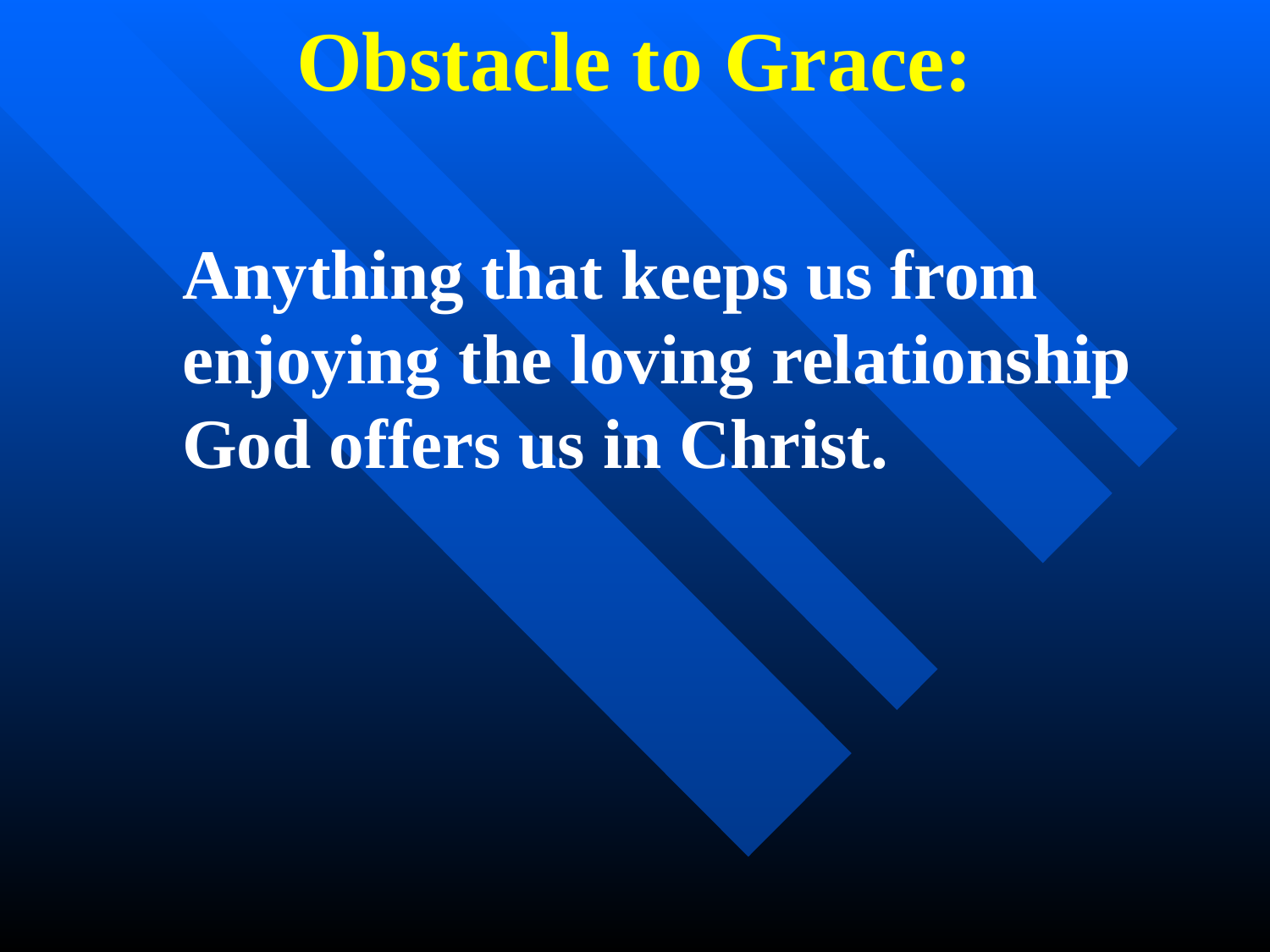

Obstacle to Grace:
Anything that keeps us from enjoying the loving relationship God offers us in Christ.